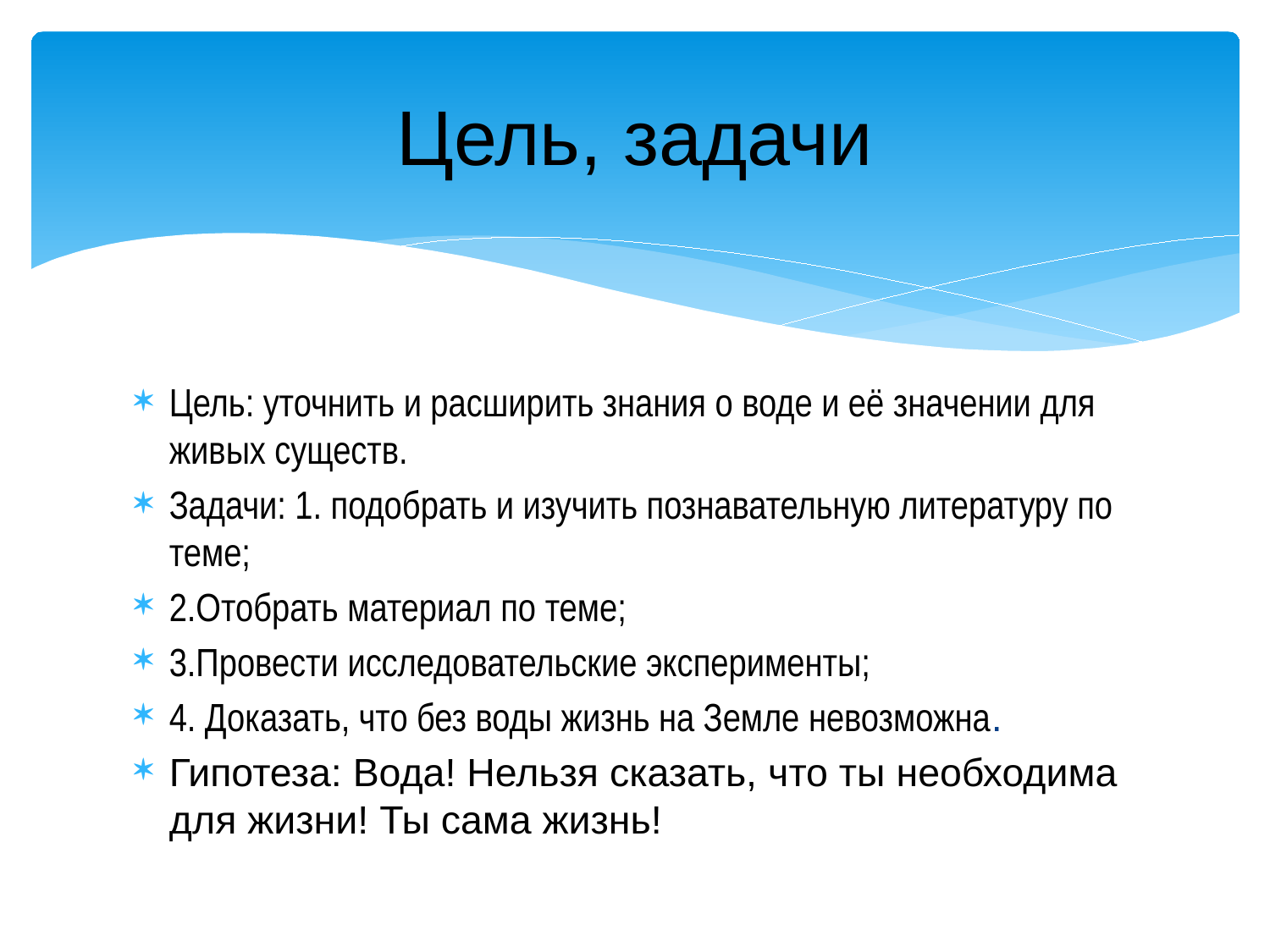

# Цель, задачи
Цель: уточнить и расширить знания о воде и её значении для живых существ.
Задачи: 1. подобрать и изучить познавательную литературу по теме;
2.Отобрать материал по теме;
3.Провести исследовательские эксперименты;
4. Доказать, что без воды жизнь на Земле невозможна.
Гипотеза: Вода! Нельзя сказать, что ты необходима для жизни! Ты сама жизнь!